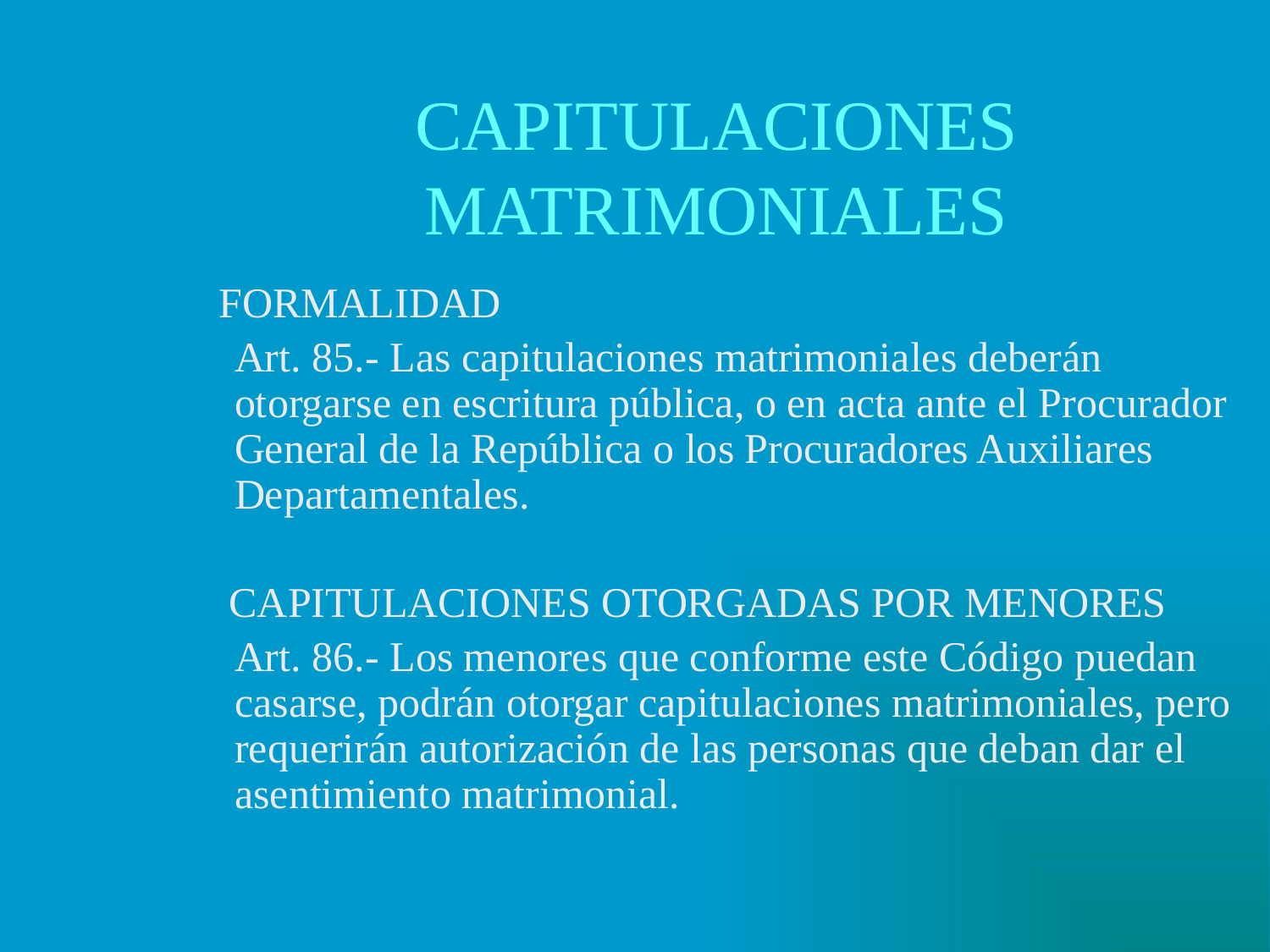

# CAPITULACIONES MATRIMONIALES
   FORMALIDAD
	Art. 85.- Las capitulaciones matrimoniales deberán otorgarse en escritura pública, o en acta ante el Procurador General de la República o los Procuradores Auxiliares Departamentales.

    CAPITULACIONES OTORGADAS POR MENORES
	Art. 86.- Los menores que conforme este Código puedan casarse, podrán otorgar capitulaciones matrimoniales, pero requerirán autorización de las personas que deban dar el asentimiento matrimonial.